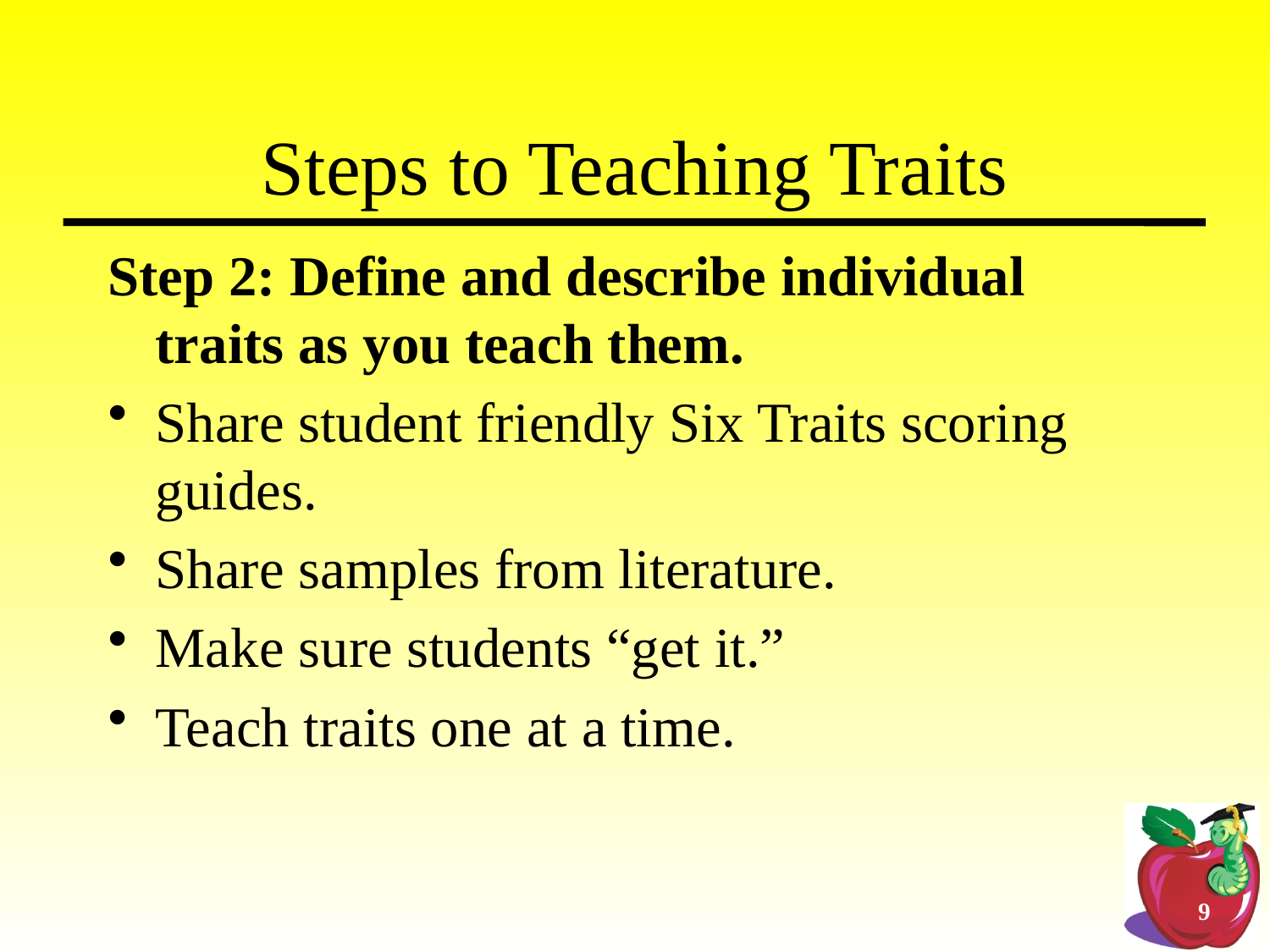

Steps to Teaching Traits
Step 2: Define and describe individual traits as you teach them.
Share student friendly Six Traits scoring guides.
Share samples from literature.
Make sure students “get it.”
Teach traits one at a time.
9